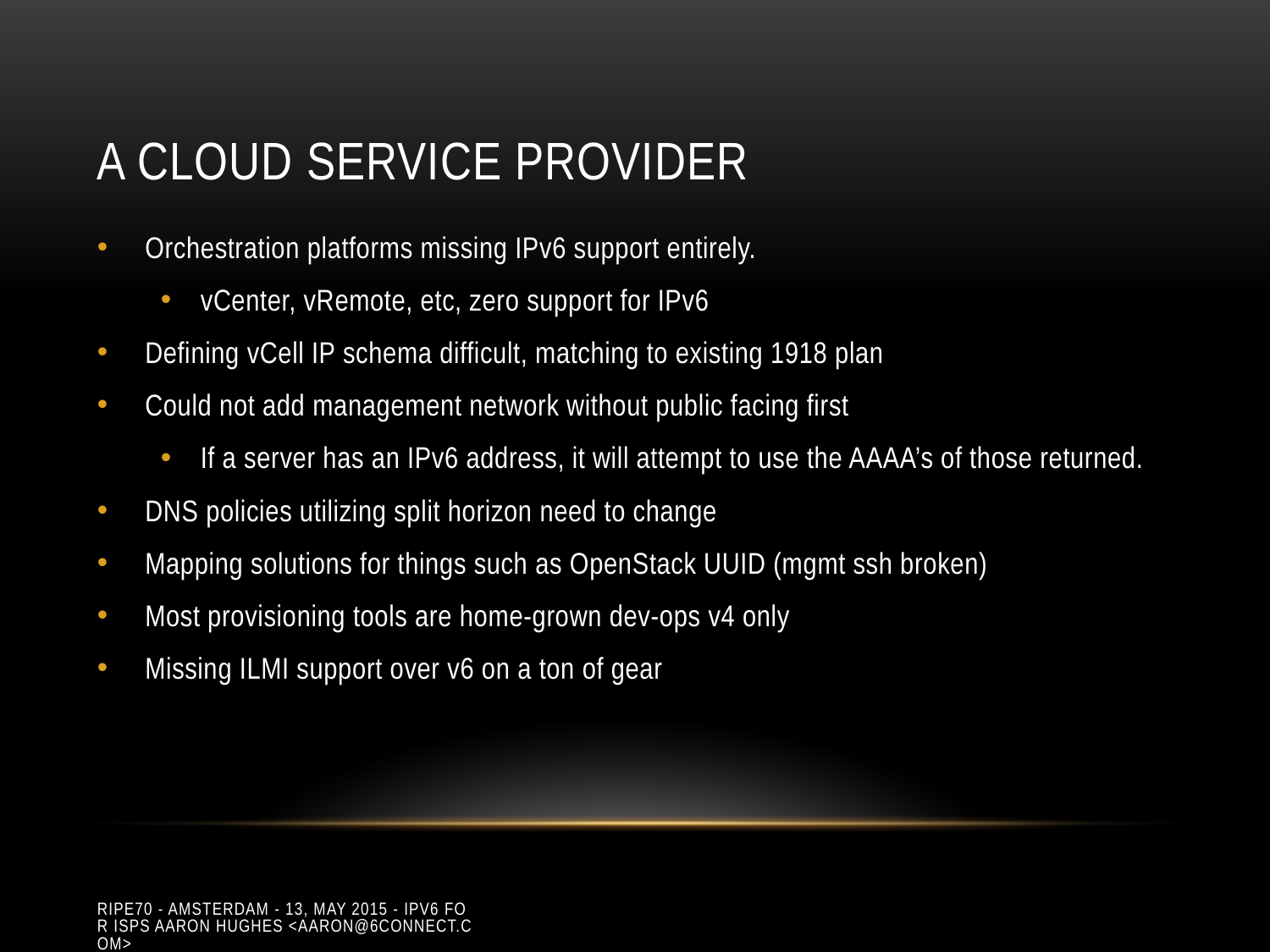

# A cloud service provider
Orchestration platforms missing IPv6 support entirely.
vCenter, vRemote, etc, zero support for IPv6
Defining vCell IP schema difficult, matching to existing 1918 plan
Could not add management network without public facing first
If a server has an IPv6 address, it will attempt to use the AAAA’s of those returned.
DNS policies utilizing split horizon need to change
Mapping solutions for things such as OpenStack UUID (mgmt ssh broken)
Most provisioning tools are home-grown dev-ops v4 only
Missing ILMI support over v6 on a ton of gear

RIPE70 - Amsterdam - 13, May 2015 - IPv6 for ISPs Aaron Hughes <aaron@6connect.com>